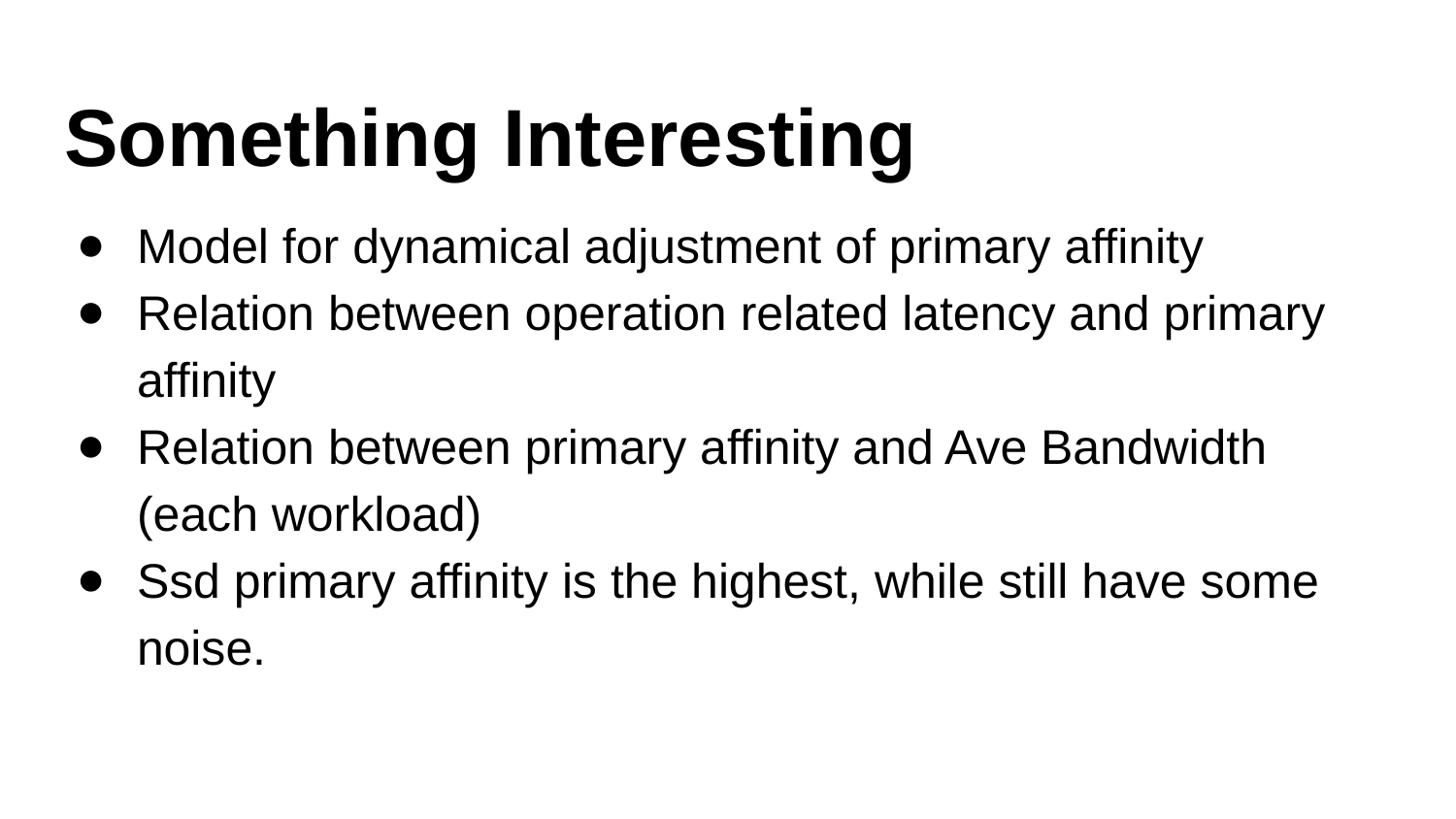

# Something Interesting

Model for dynamical adjustment of primary affinity
Relation between operation related latency and primary affinity
Relation between primary affinity and Ave Bandwidth (each workload)
Ssd primary affinity is the highest, while still have some noise.